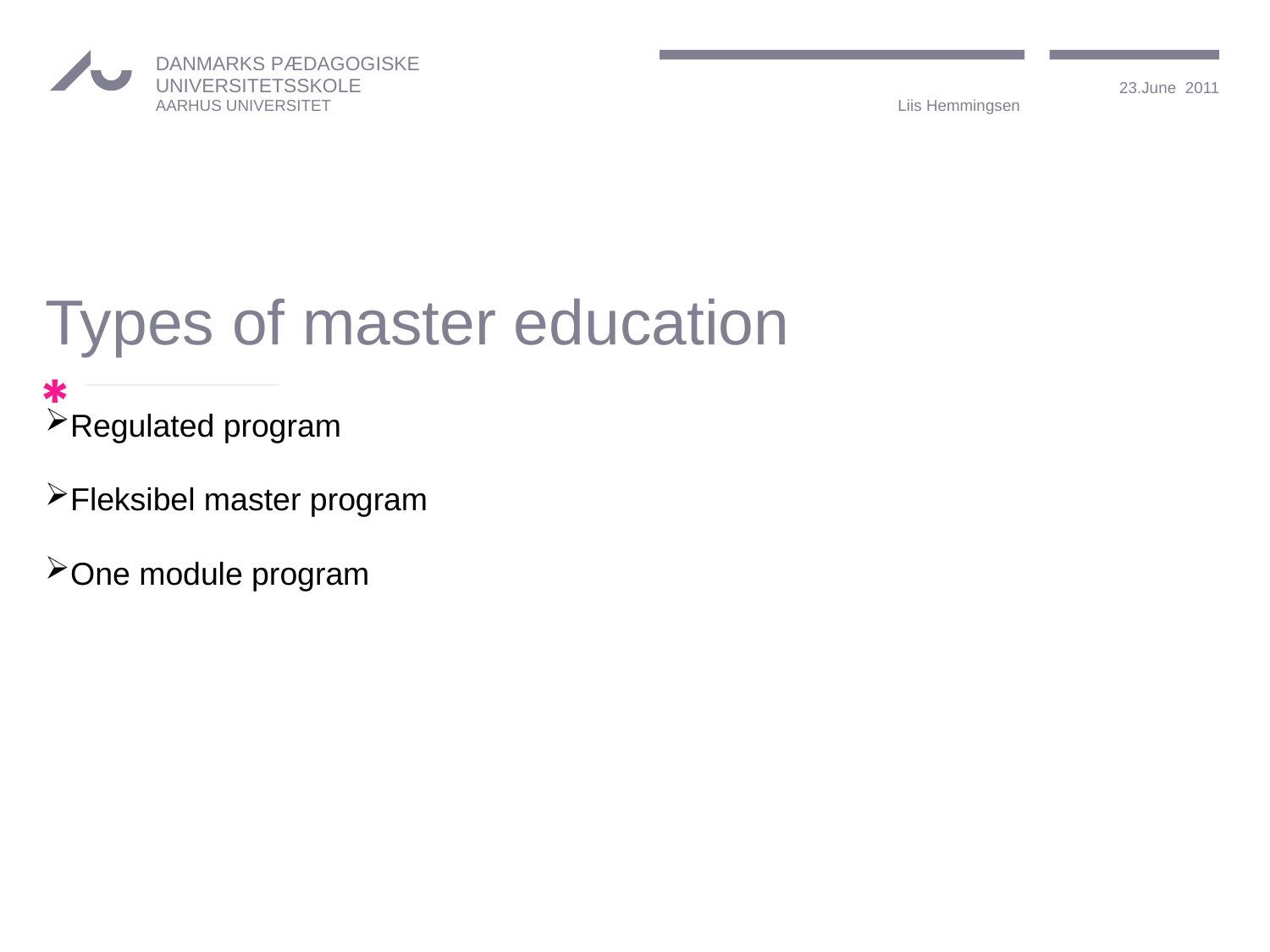

# Types of master education
Regulated program

Fleksibel master program

One module program